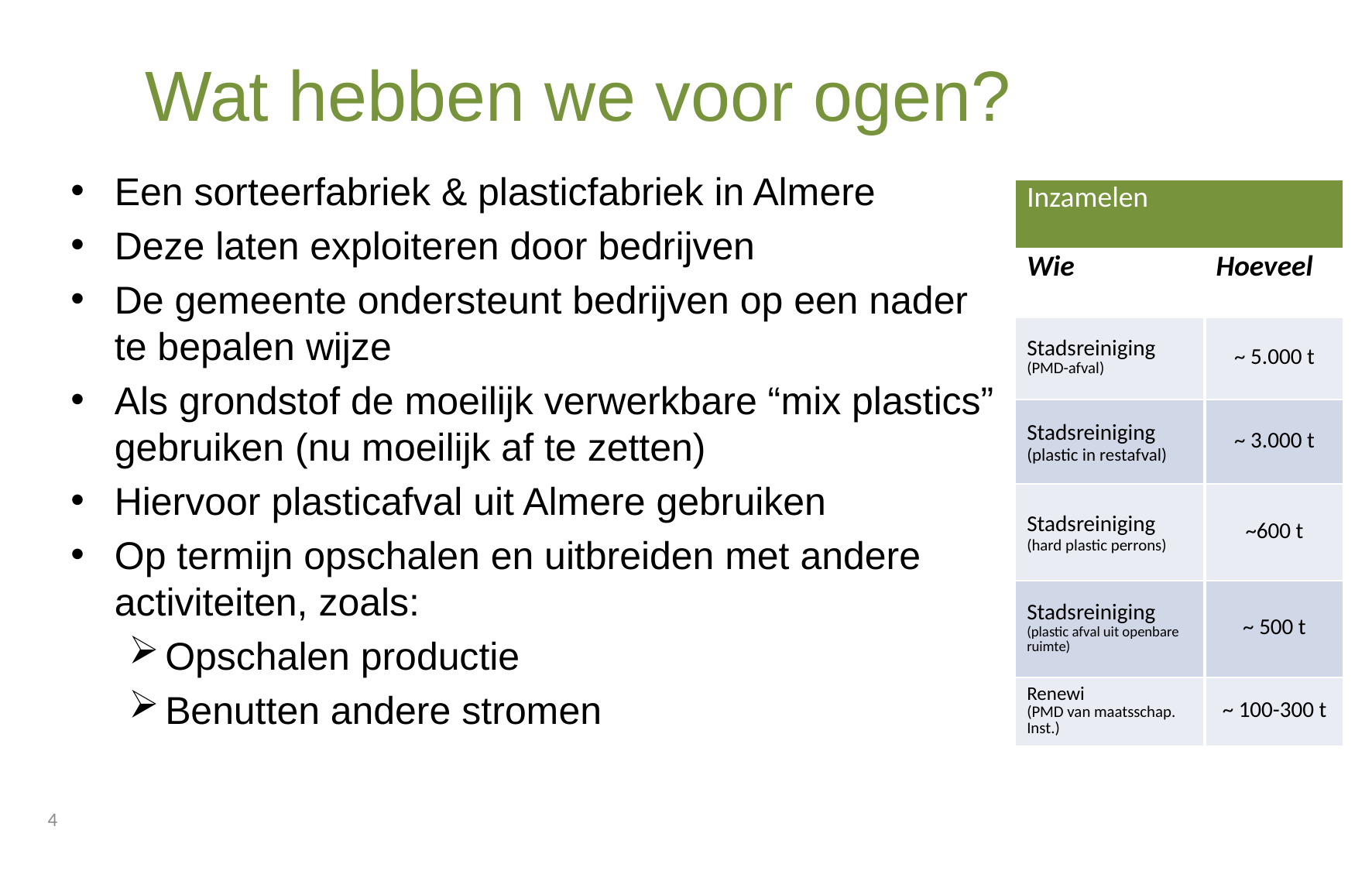

Wat hebben we voor ogen?
Een sorteerfabriek & plasticfabriek in Almere
Deze laten exploiteren door bedrijven
De gemeente ondersteunt bedrijven op een nader te bepalen wijze
Als grondstof de moeilijk verwerkbare “mix plastics” gebruiken (nu moeilijk af te zetten)
Hiervoor plasticafval uit Almere gebruiken
Op termijn opschalen en uitbreiden met andere activiteiten, zoals:
Opschalen productie
Benutten andere stromen
| Inzamelen |  |
| --- | --- |
| Wie | Hoeveel |
| Stadsreiniging (PMD-afval) | ~ 5.000 t |
| Stadsreiniging (plastic in restafval) | ~ 3.000 t |
| Stadsreiniging (hard plastic perrons) | ~600 t |
| Stadsreiniging (plastic afval uit openbare ruimte) | ~ 500 t |
| Renewi (PMD van maatsschap. Inst.) | ~ 100-300 t |
4